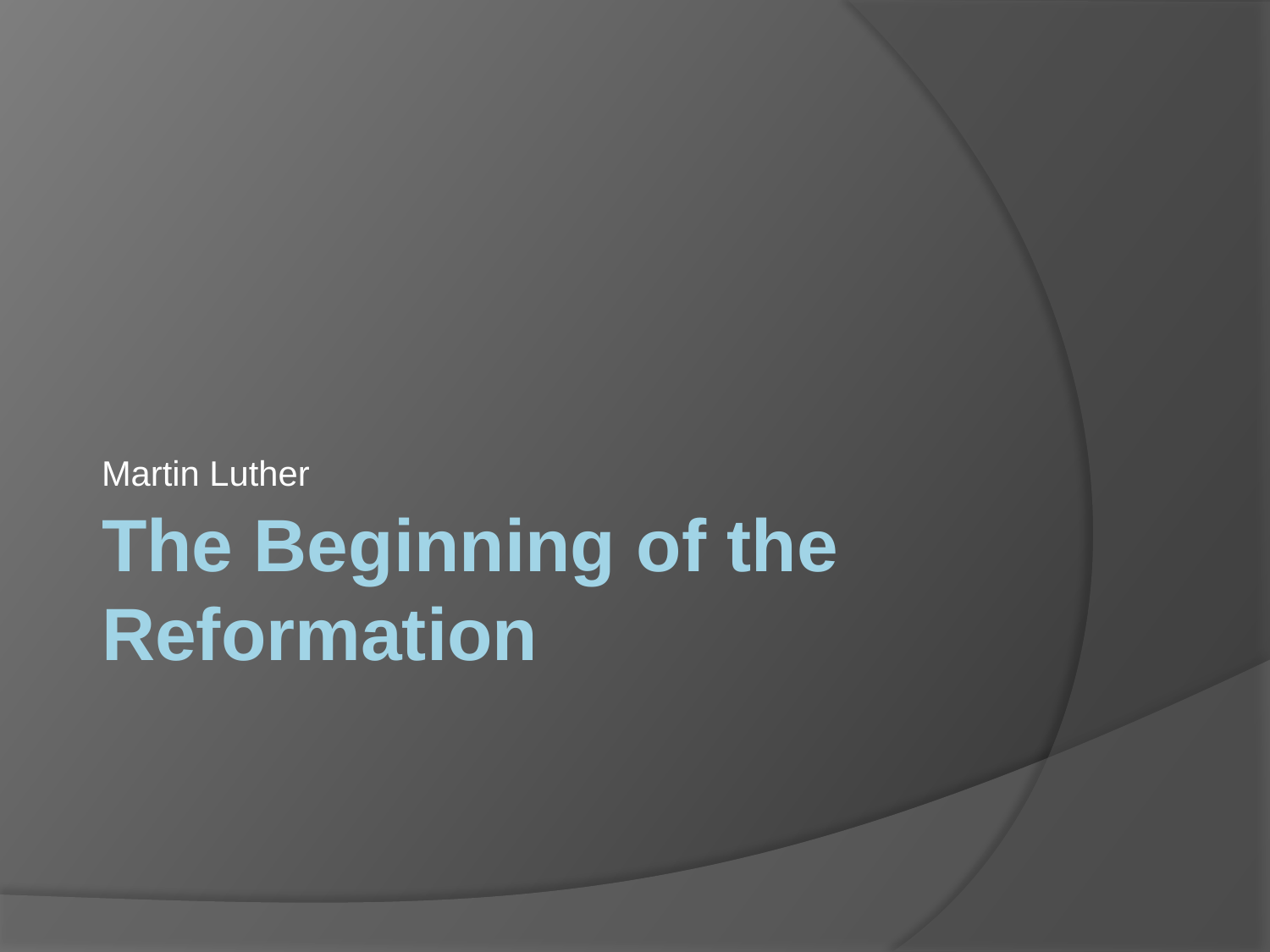

Martin Luther
# The Beginning of the Reformation